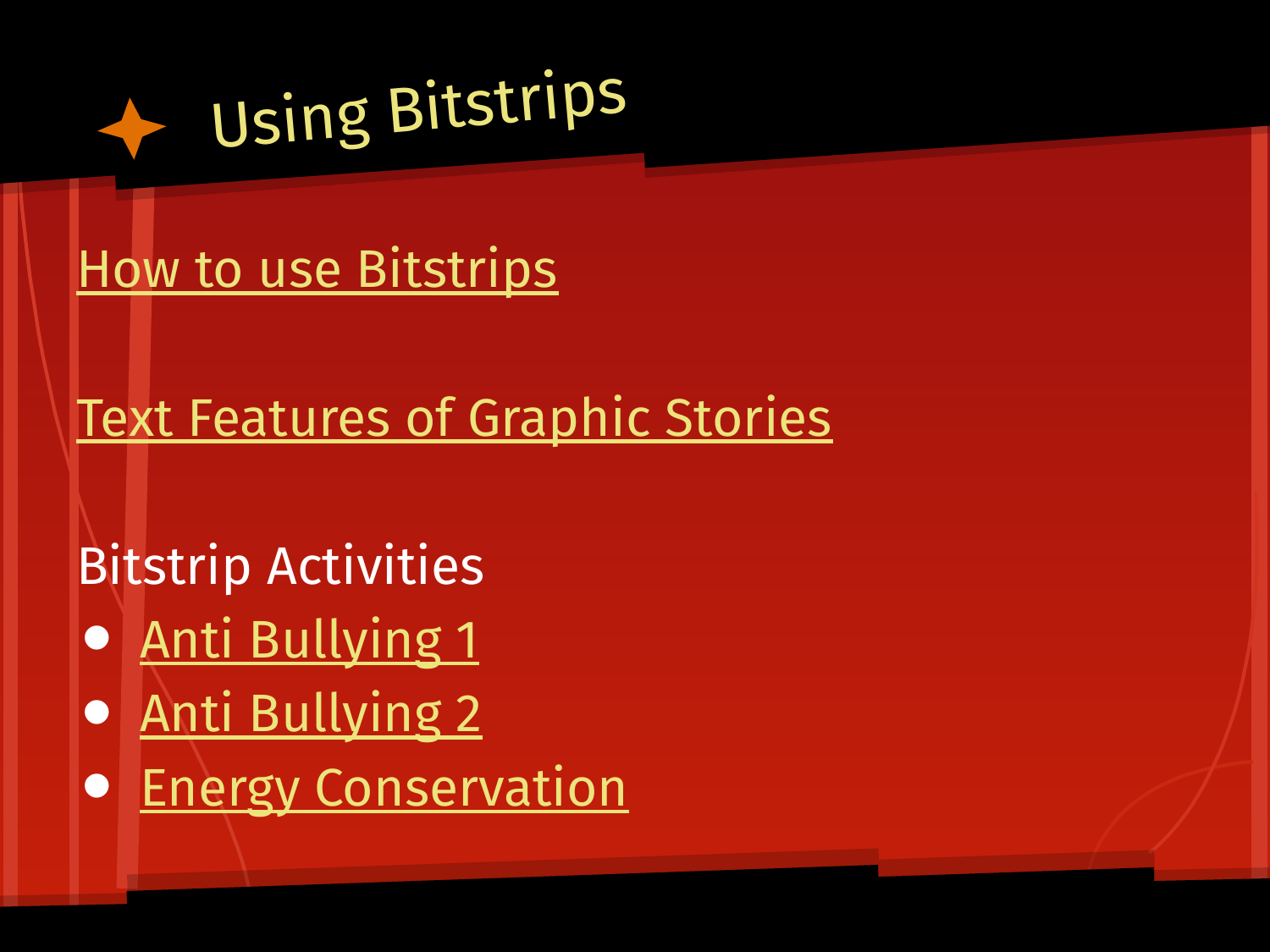

# Using Bitstrips
How to use Bitstrips

Text Features of Graphic Stories

Bitstrip Activities
Anti Bullying 1
Anti Bullying 2
Energy Conservation